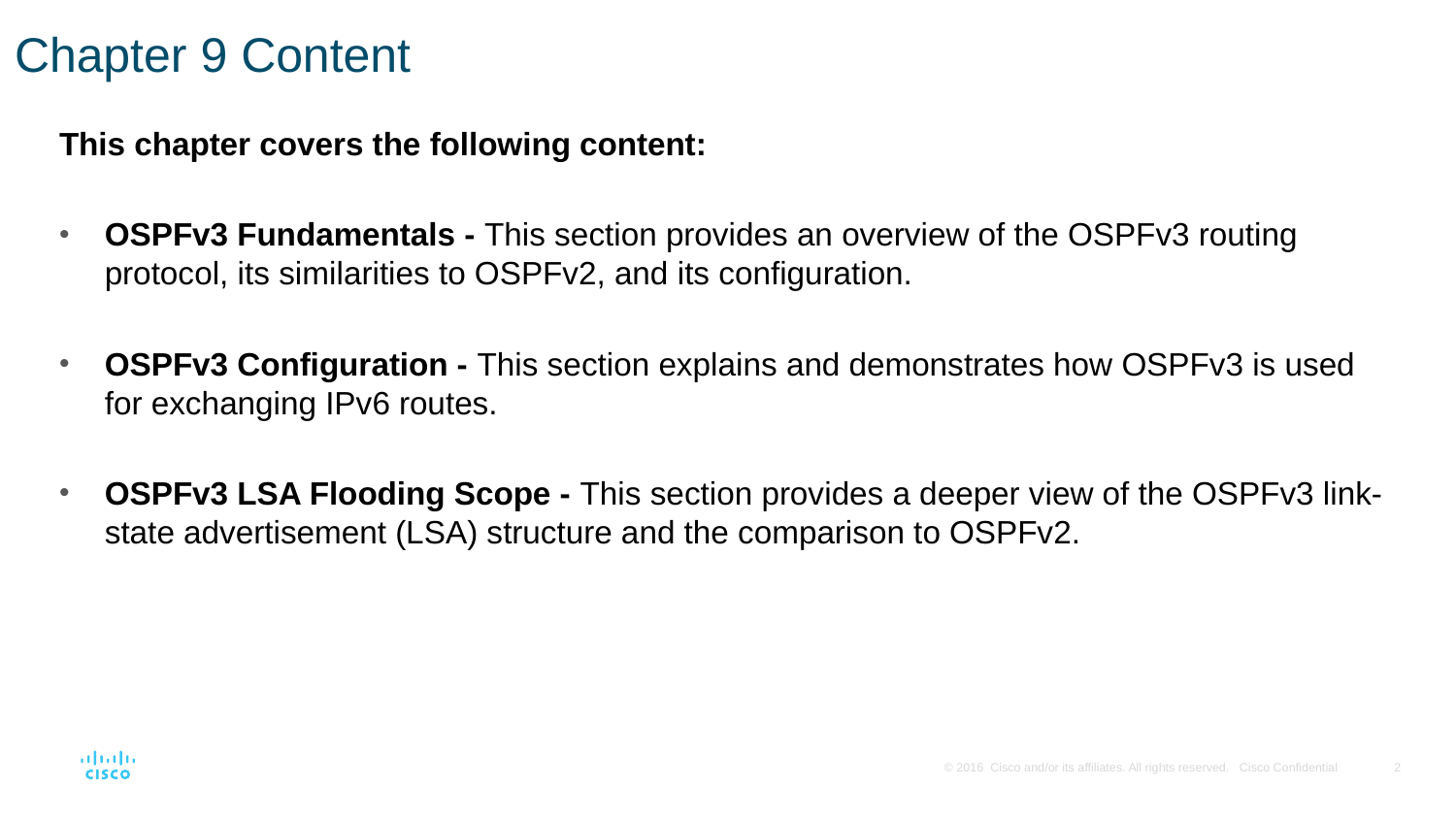

# Chapter 9 Content
This chapter covers the following content:

OSPFv3 Fundamentals - This section provides an overview of the OSPFv3 routing protocol, its similarities to OSPFv2, and its configuration.

OSPFv3 Configuration - This section explains and demonstrates how OSPFv3 is used for exchanging IPv6 routes.

OSPFv3 LSA Flooding Scope - This section provides a deeper view of the OSPFv3 link-state advertisement (LSA) structure and the comparison to OSPFv2.